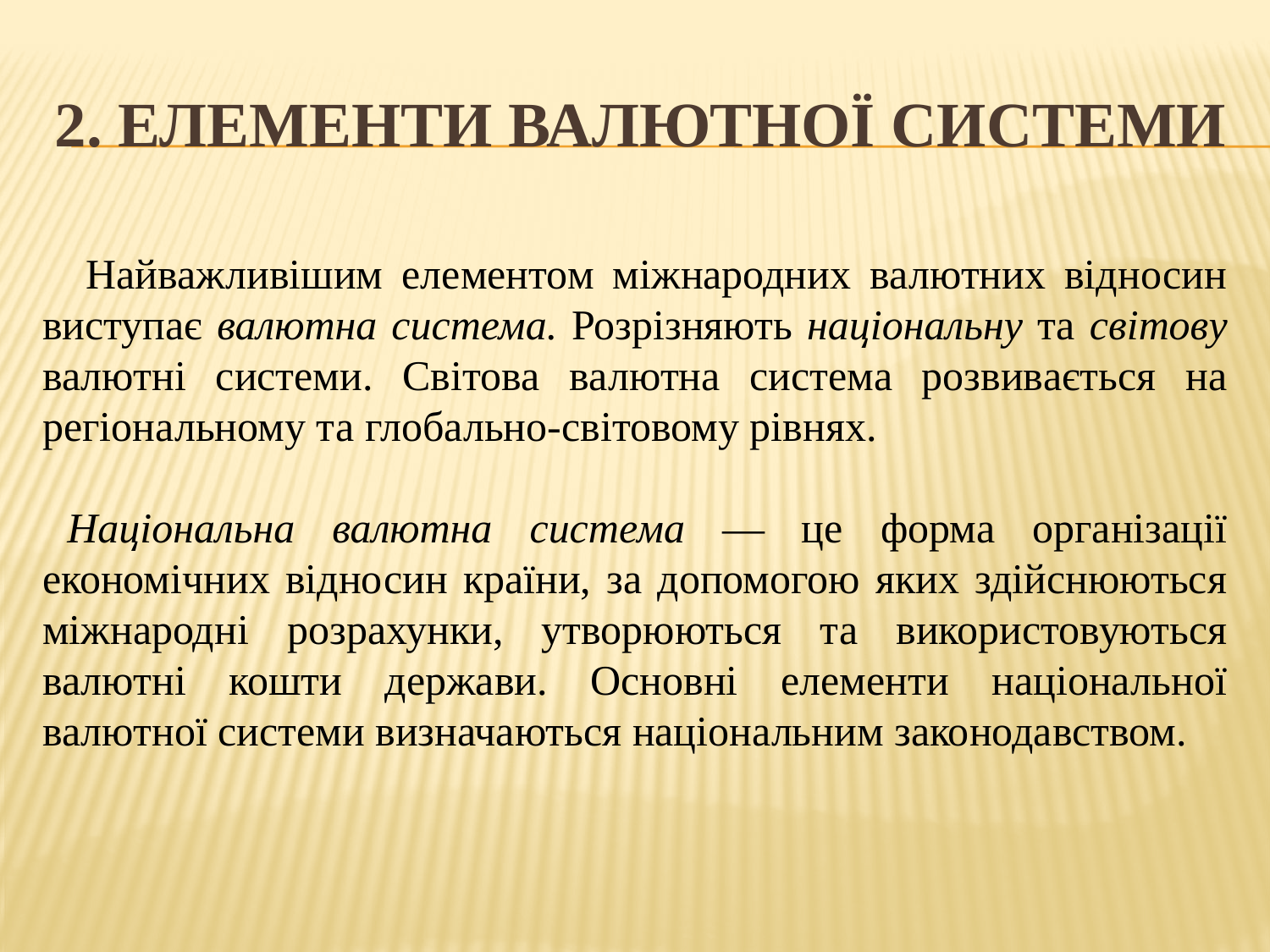

# 2. Елементи валютної системи
 Найважливішим елементом міжнародних валютних відносин виступає валютна система. Розрізняють національну та світову валютні системи. Світова валютна система розвивається на регіональному та глобально-світовому рівнях.

Національна валютна система — це форма організації економічних відносин країни, за допомогою яких здійснюються міжнародні розрахунки, утворюються та використовуються валютні кошти держави. Основні елементи національної валютної системи визначаються національним законодавством.